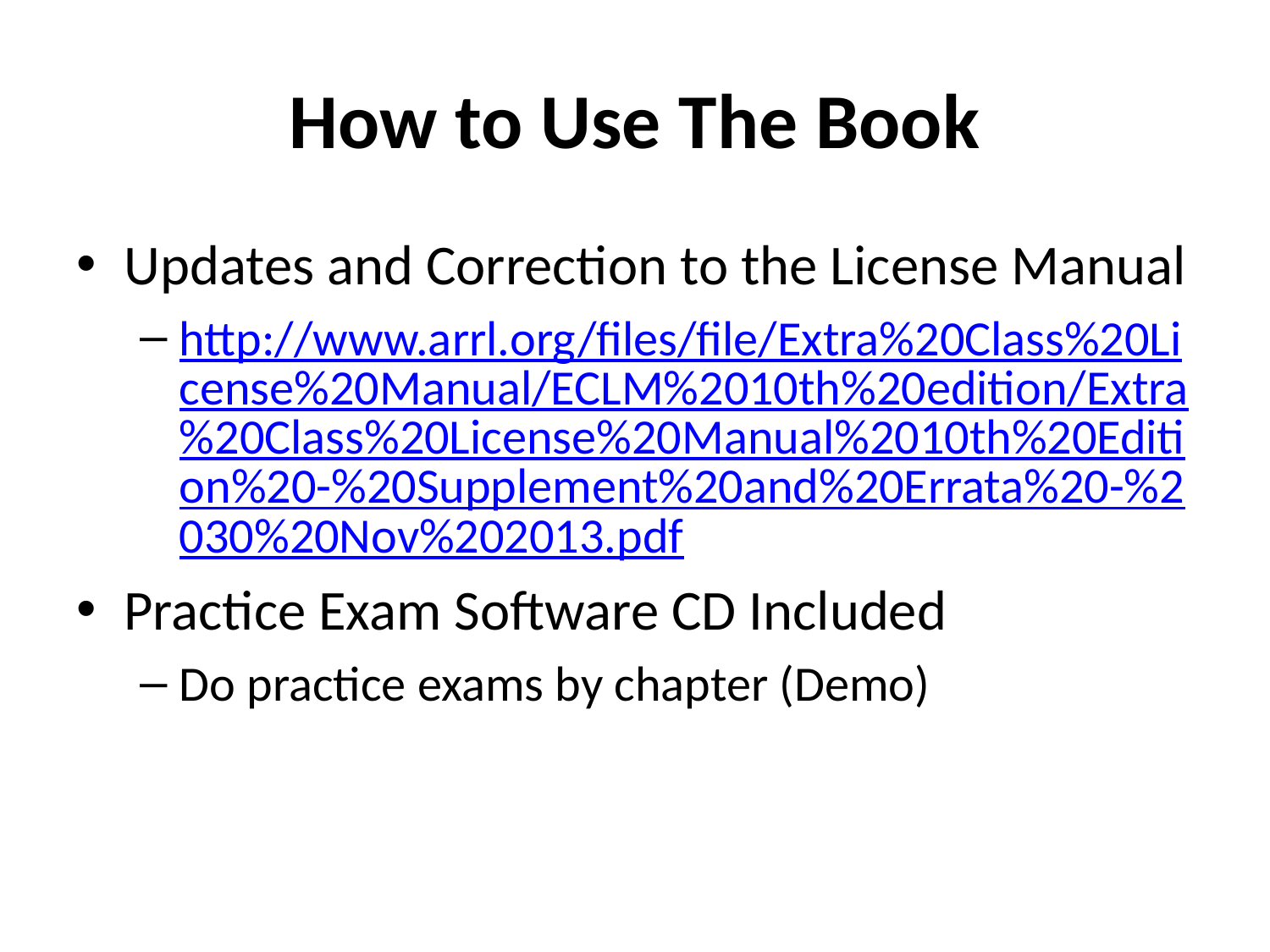

# How to Use The Book
Updates and Correction to the License Manual
http://www.arrl.org/files/file/Extra%20Class%20License%20Manual/ECLM%2010th%20edition/Extra%20Class%20License%20Manual%2010th%20Edition%20-%20Supplement%20and%20Errata%20-%2030%20Nov%202013.pdf
Practice Exam Software CD Included
Do practice exams by chapter (Demo)